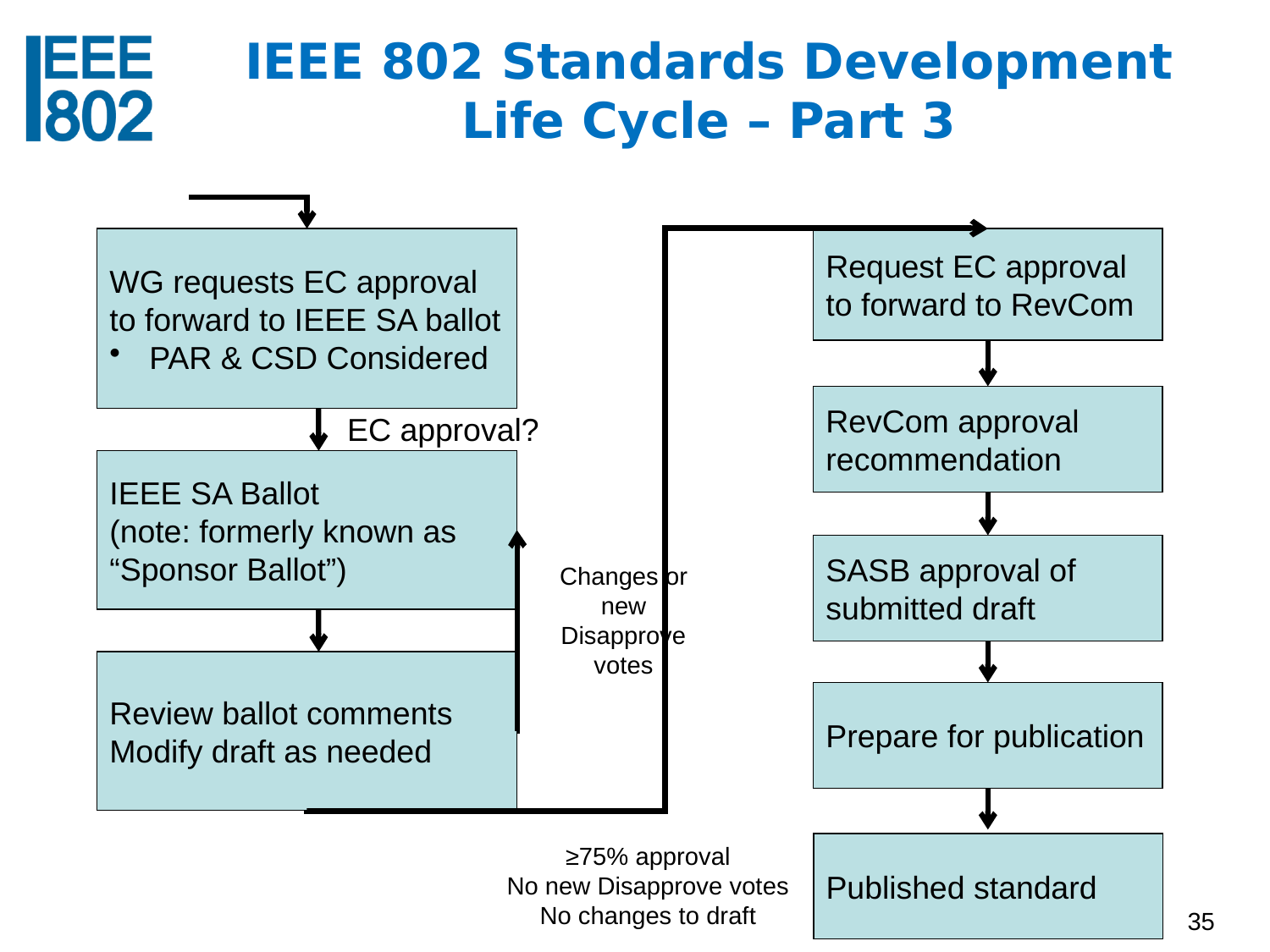

# IEEE 802 Standards Development Life Cycle – Part 3
WG requests EC approval to forward to IEEE SA ballot
PAR & CSD Considered
Request EC approval  to forward to RevCom
RevCom approval recommendation
EC approval?

IEEE SA Ballot
(note: formerly known as “Sponsor Ballot”)
SASB approval of submitted draft
Changes or new Disapprove
votes

Review ballot comments Modify draft as needed
Prepare for publication
Published standard
≥75% approval
No new Disapprove votes
No changes to draft
35